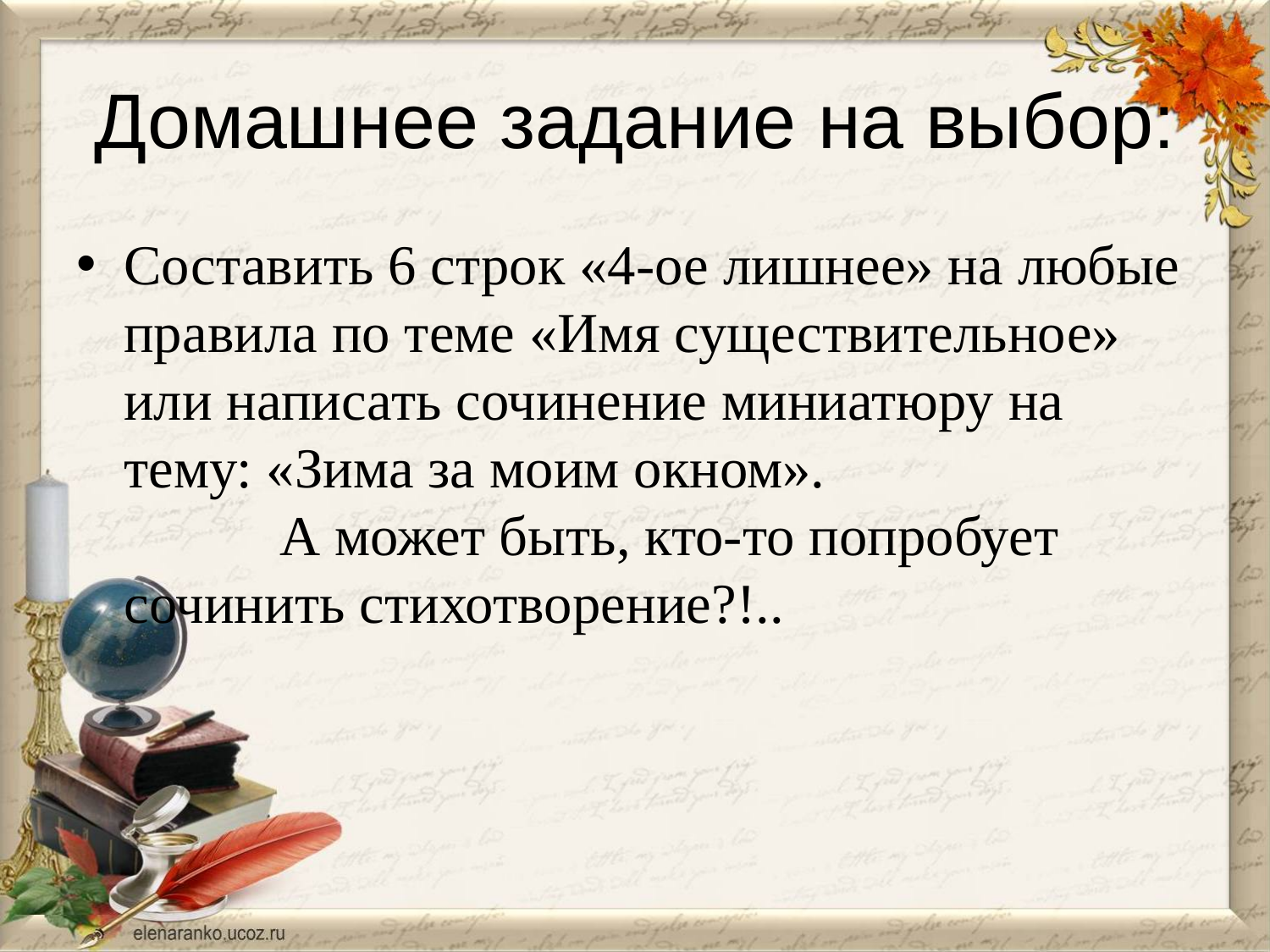

# Домашнее задание на выбор:

Составить 6 строк «4-ое лишнее» на любые правила по теме «Имя существительное» или написать сочинение миниатюру на тему: «Зима за моим окном».                                     А может быть, кто-то попробует сочинить стихотворение?!..